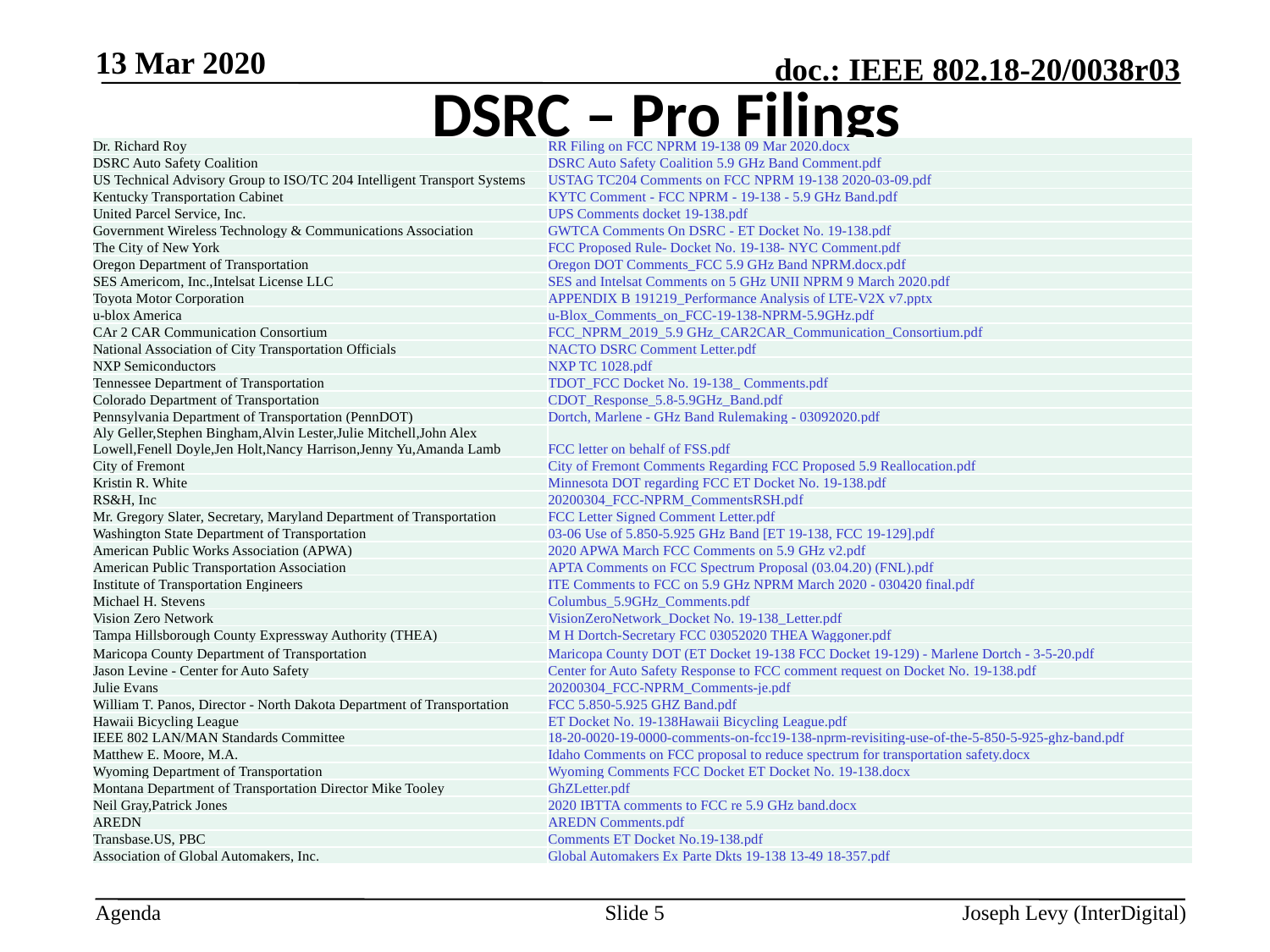

13 Mar 2020
# DSRC – Pro Filings
| Dr. Richard Roy | RR Filing on FCC NPRM 19-138 09 Mar 2020.docx |
| --- | --- |
| DSRC Auto Safety Coalition | DSRC Auto Safety Coalition 5.9 GHz Band Comment.pdf |
| US Technical Advisory Group to ISO/TC 204 Intelligent Transport Systems | USTAG TC204 Comments on FCC NPRM 19-138 2020-03-09.pdf |
| Kentucky Transportation Cabinet | KYTC Comment - FCC NPRM - 19-138 - 5.9 GHz Band.pdf |
| United Parcel Service, Inc. | UPS Comments docket 19-138.pdf |
| Government Wireless Technology & Communications Association | GWTCA Comments On DSRC - ET Docket No. 19-138.pdf |
| The City of New York | FCC Proposed Rule- Docket No. 19-138- NYC Comment.pdf |
| Oregon Department of Transportation | Oregon DOT Comments\_FCC 5.9 GHz Band NPRM.docx.pdf |
| SES Americom, Inc.,Intelsat License LLC | SES and Intelsat Comments on 5 GHz UNII NPRM 9 March 2020.pdf |
| Toyota Motor Corporation | APPENDIX B 191219\_Performance Analysis of LTE-V2X v7.pptx |
| u-blox America | u-Blox\_Comments\_on\_FCC-19-138-NPRM-5.9GHz.pdf |
| CAr 2 CAR Communication Consortium | FCC\_NPRM\_2019\_5.9 GHz\_CAR2CAR\_Communication\_Consortium.pdf |
| National Association of City Transportation Officials | NACTO DSRC Comment Letter.pdf |
| NXP Semiconductors | NXP TC 1028.pdf |
| Tennessee Department of Transportation | TDOT\_FCC Docket No. 19-138\_ Comments.pdf |
| Colorado Department of Transportation | CDOT\_Response\_5.8-5.9GHz\_Band.pdf |
| Pennsylvania Department of Transportation (PennDOT) | Dortch, Marlene - GHz Band Rulemaking - 03092020.pdf |
| Aly Geller,Stephen Bingham,Alvin Lester,Julie Mitchell,John Alex Lowell,Fenell Doyle,Jen Holt,Nancy Harrison,Jenny Yu,Amanda Lamb | FCC letter on behalf of FSS.pdf |
| City of Fremont | City of Fremont Comments Regarding FCC Proposed 5.9 Reallocation.pdf |
| Kristin R. White | Minnesota DOT regarding FCC ET Docket No. 19-138.pdf |
| RS&H, Inc | 20200304\_FCC-NPRM\_CommentsRSH.pdf |
| Mr. Gregory Slater, Secretary, Maryland Department of Transportation | FCC Letter Signed Comment Letter.pdf |
| Washington State Department of Transportation | 03-06 Use of 5.850-5.925 GHz Band [ET 19-138, FCC 19-129].pdf |
| American Public Works Association (APWA) | 2020 APWA March FCC Comments on 5.9 GHz v2.pdf |
| American Public Transportation Association | APTA Comments on FCC Spectrum Proposal (03.04.20) (FNL).pdf |
| Institute of Transportation Engineers | ITE Comments to FCC on 5.9 GHz NPRM March 2020 - 030420 final.pdf |
| Michael H. Stevens | Columbus\_5.9GHz\_Comments.pdf |
| Vision Zero Network | VisionZeroNetwork\_Docket No. 19-138\_Letter.pdf |
| Tampa Hillsborough County Expressway Authority (THEA) | M H Dortch-Secretary FCC 03052020 THEA Waggoner.pdf |
| Maricopa County Department of Transportation | Maricopa County DOT (ET Docket 19-138 FCC Docket 19-129) - Marlene Dortch - 3-5-20.pdf |
| Jason Levine - Center for Auto Safety | Center for Auto Safety Response to FCC comment request on Docket No. 19-138.pdf |
| Julie Evans | 20200304\_FCC-NPRM\_Comments-je.pdf |
| William T. Panos, Director - North Dakota Department of Transportation | FCC 5.850-5.925 GHZ Band.pdf |
| Hawaii Bicycling League | ET Docket No. 19-138Hawaii Bicycling League.pdf |
| IEEE 802 LAN/MAN Standards Committee | 18-20-0020-19-0000-comments-on-fcc19-138-nprm-revisiting-use-of-the-5-850-5-925-ghz-band.pdf |
| Matthew E. Moore, M.A. | Idaho Comments on FCC proposal to reduce spectrum for transportation safety.docx |
| Wyoming Department of Transportation | Wyoming Comments FCC Docket ET Docket No. 19-138.docx |
| Montana Department of Transportation Director Mike Tooley | GhZLetter.pdf |
| Neil Gray,Patrick Jones | 2020 IBTTA comments to FCC re 5.9 GHz band.docx |
| AREDN | AREDN Comments.pdf |
| Transbase.US, PBC | Comments ET Docket No.19-138.pdf |
| Association of Global Automakers, Inc. | Global Automakers Ex Parte Dkts 19-138 13-49 18-357.pdf |
Slide 5
Joseph Levy (InterDigital)